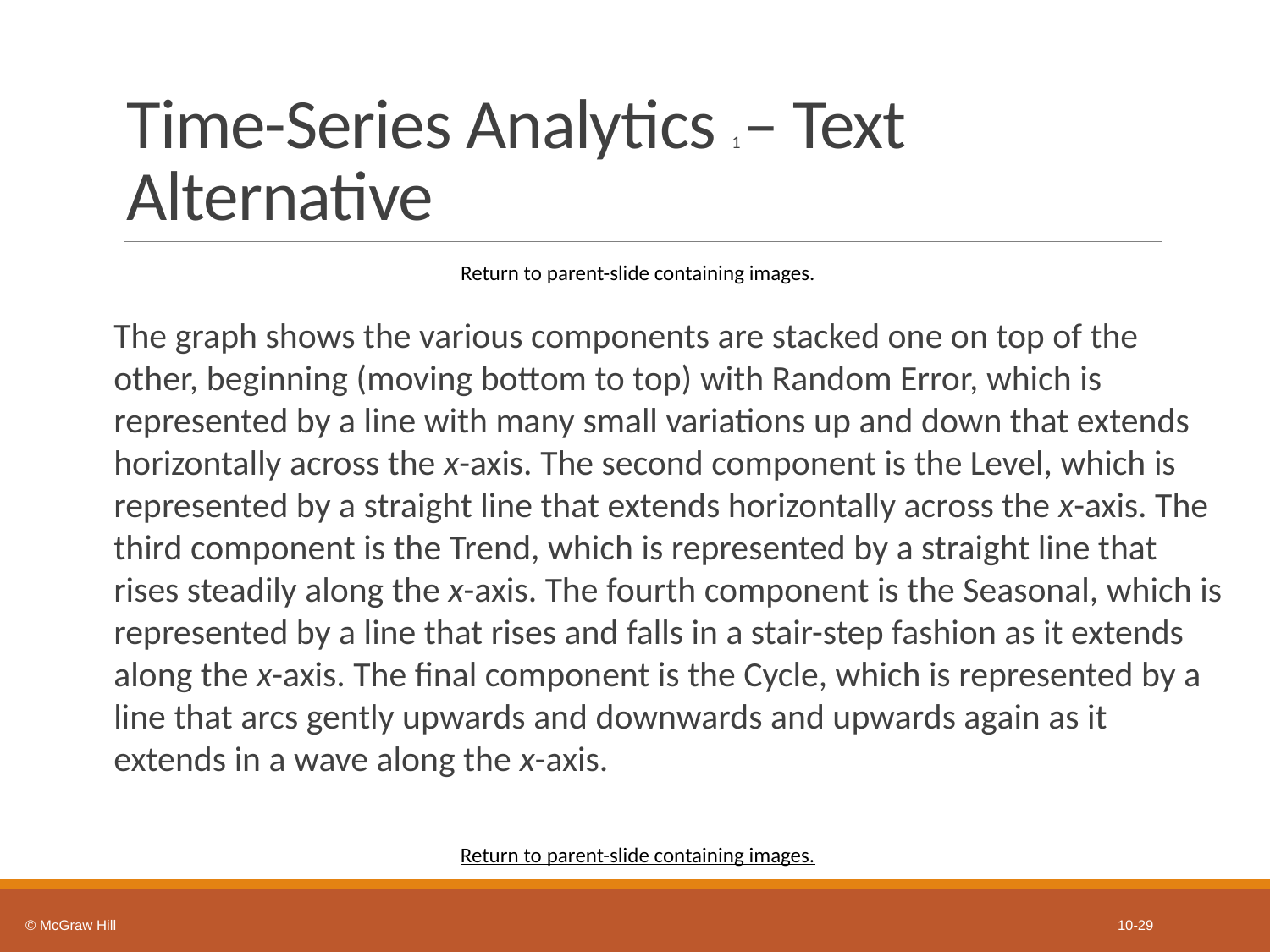

# Time-Series Analytics 1 – Text Alternative
Return to parent-slide containing images.
The graph shows the various components are stacked one on top of the other, beginning (moving bottom to top) with Random Error, which is represented by a line with many small variations up and down that extends horizontally across the x-axis. The second component is the Level, which is represented by a straight line that extends horizontally across the x-axis. The third component is the Trend, which is represented by a straight line that rises steadily along the x-axis. The fourth component is the Seasonal, which is represented by a line that rises and falls in a stair-step fashion as it extends along the x-axis. The final component is the Cycle, which is represented by a line that arcs gently upwards and downwards and upwards again as it extends in a wave along the x-axis.
Return to parent-slide containing images.